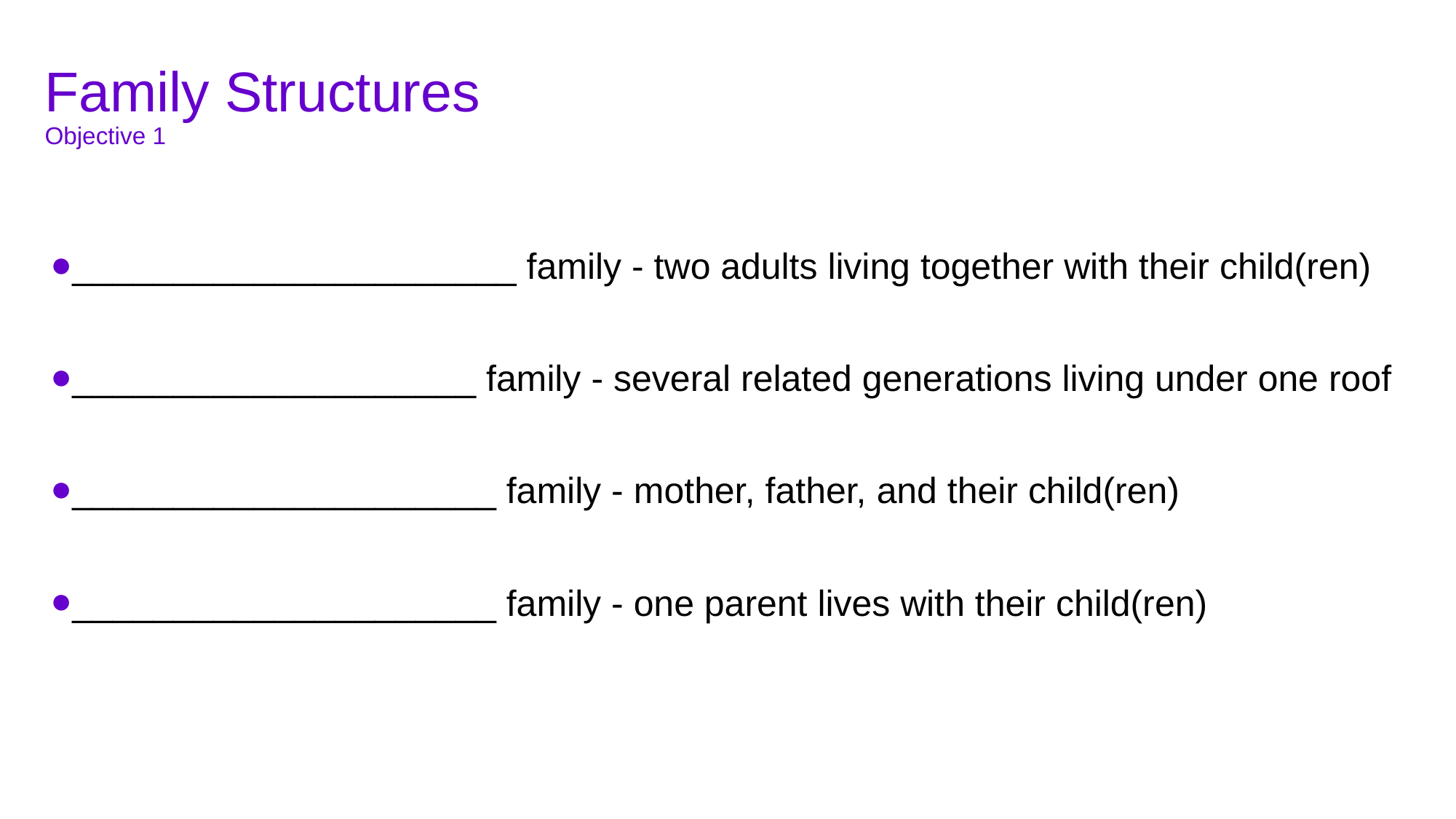

# Family Structures Objective 1
______________________ family - two adults living together with their child(ren)

____________________ family - several related generations living under one roof

_____________________ family - mother, father, and their child(ren)

_____________________ family - one parent lives with their child(ren)